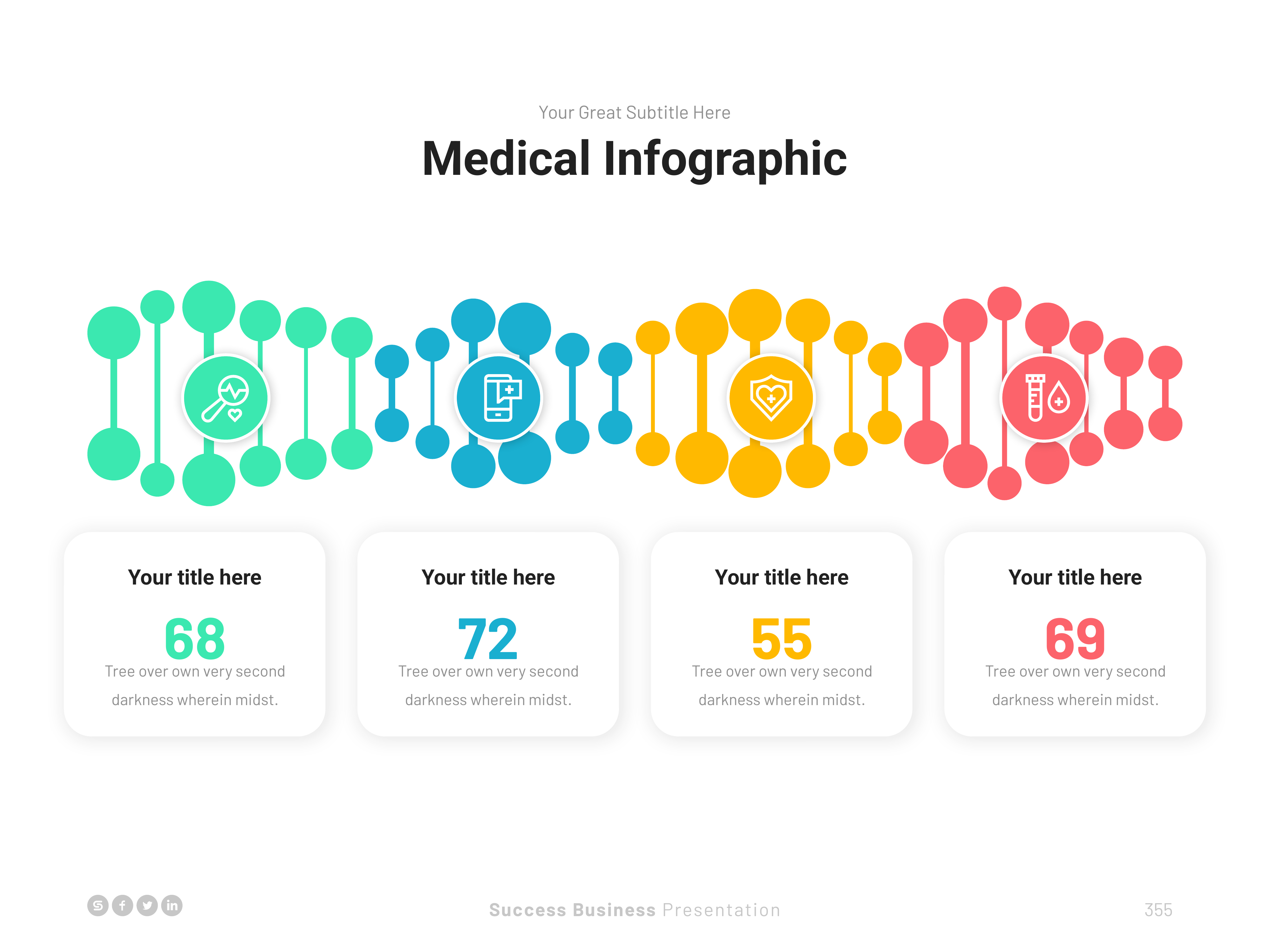

Your Great Subtitle Here
Medical Infographic

Your title here
68
Tree over own very second darkness wherein midst.
Your title here
72
Tree over own very second darkness wherein midst.
Your title here
55
Tree over own very second darkness wherein midst.
Your title here
69
Tree over own very second darkness wherein midst.